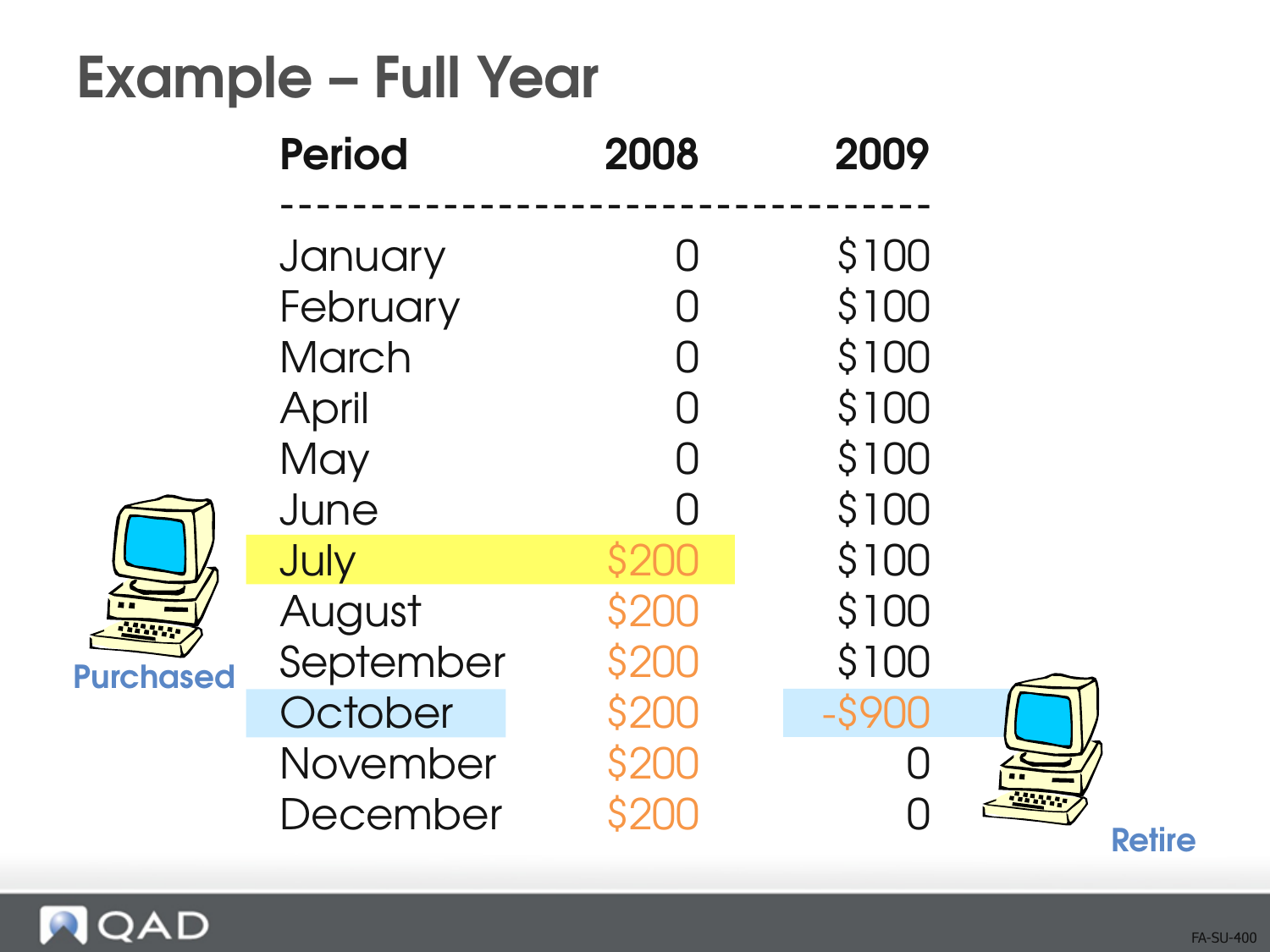

# Example – Full Year
Period	2008	2009
------------------------------------
January	0	$100
February	0	$100
March	 0	$100
April	0	$100
May	0	$100
June	0	$100
July	 $200	$100
August	 $200	$100
September	$200	 $100
October	 $200	-$900
November	 $200	0
December	 $200	0

Purchased

Retire
FA-SU-400